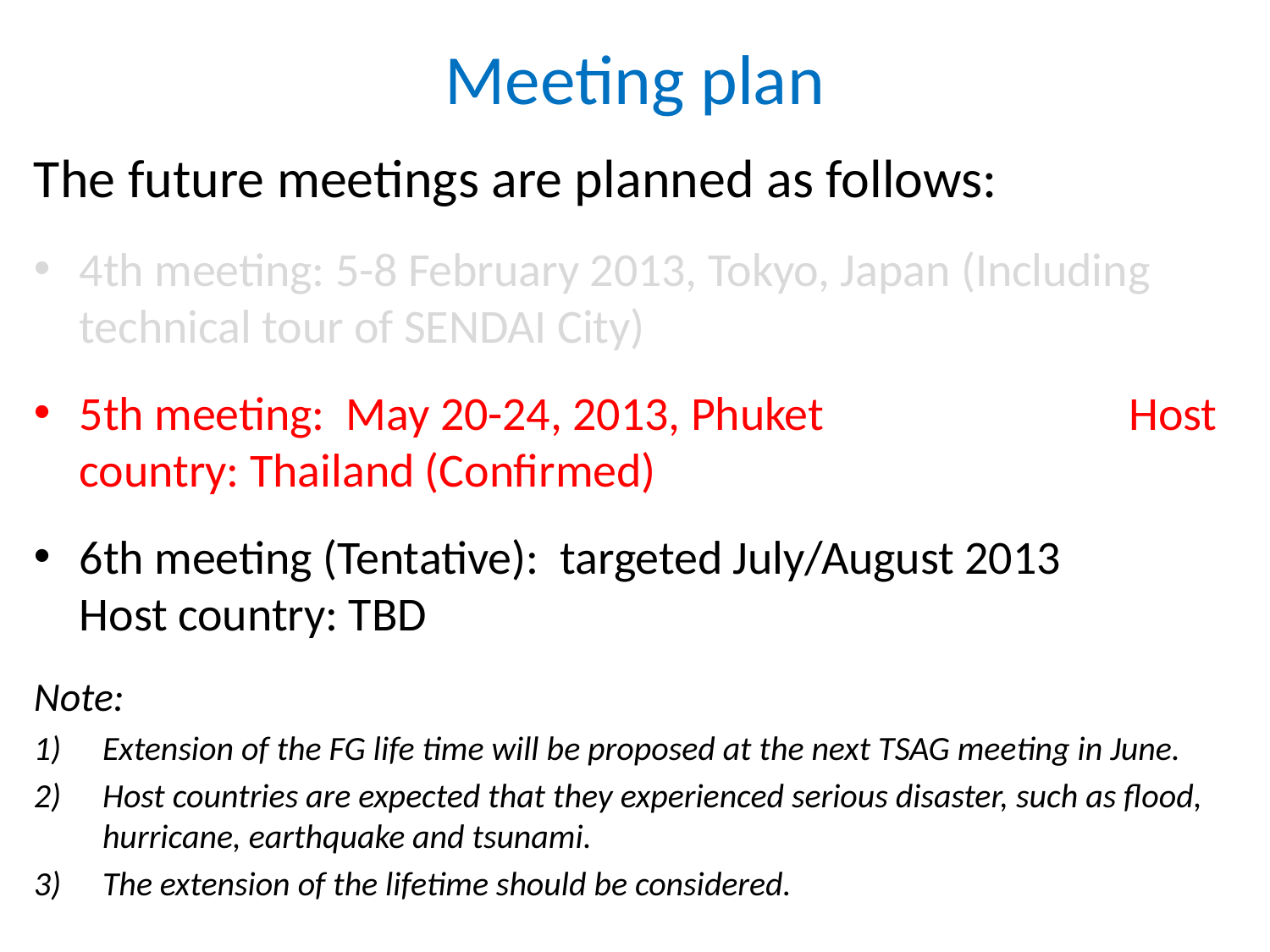

# Meeting plan
The future meetings are planned as follows:
4th meeting: 5-8 February 2013, Tokyo, Japan (Including technical tour of SENDAI City)
5th meeting:  May 20-24, 2013, Phuket		 			       Host country: Thailand (Confirmed)
6th meeting (Tentative):  targeted July/August 2013					    Host country: TBD
Note:
Extension of the FG life time will be proposed at the next TSAG meeting in June.
Host countries are expected that they experienced serious disaster, such as flood, hurricane, earthquake and tsunami.
The extension of the lifetime should be considered.